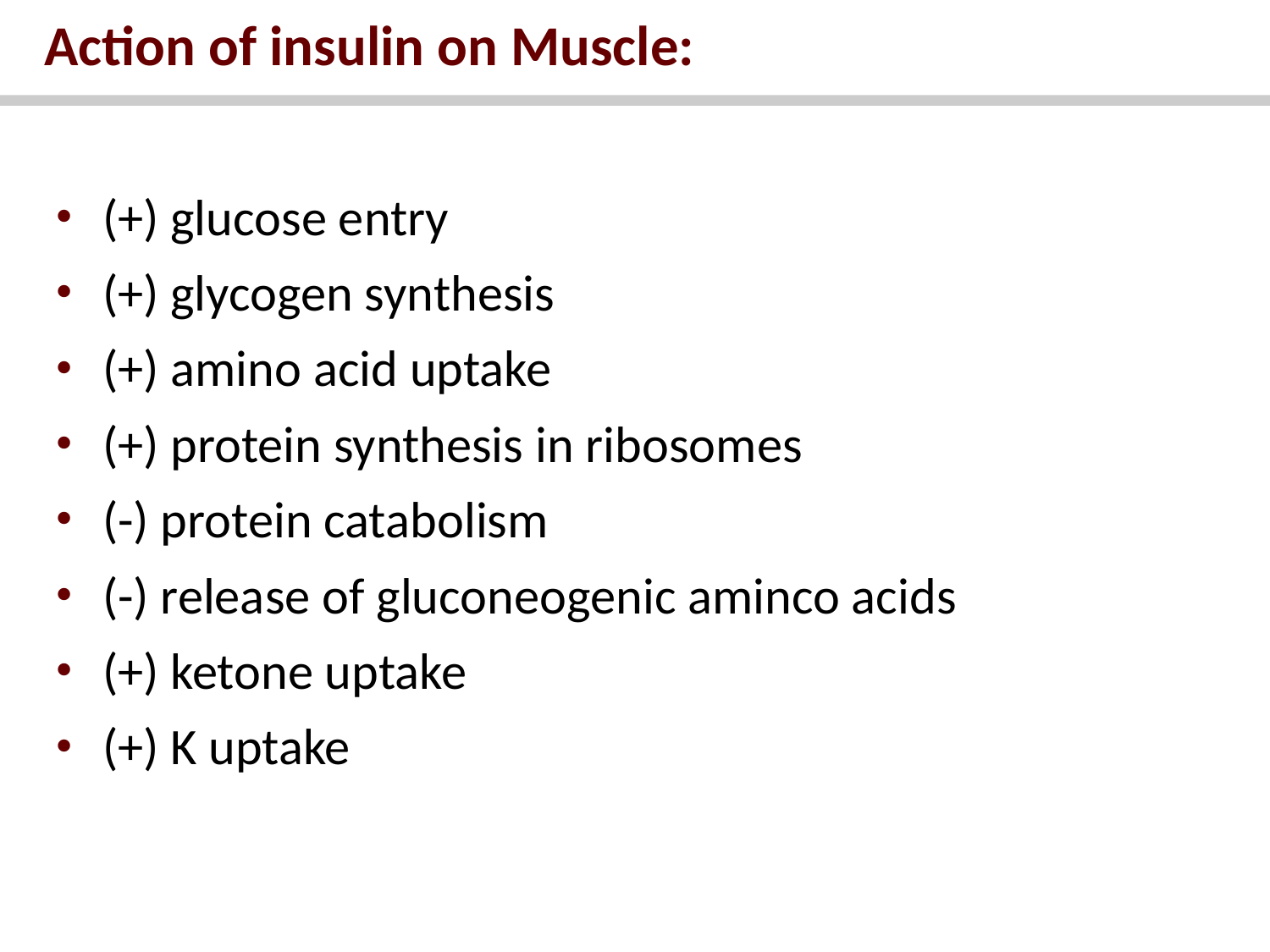

# Action of insulin on Muscle:

(+) glucose entry
(+) glycogen synthesis
(+) amino acid uptake
(+) protein synthesis in ribosomes
(-) protein catabolism
(-) release of gluconeogenic aminco acids
(+) ketone uptake
(+) K uptake